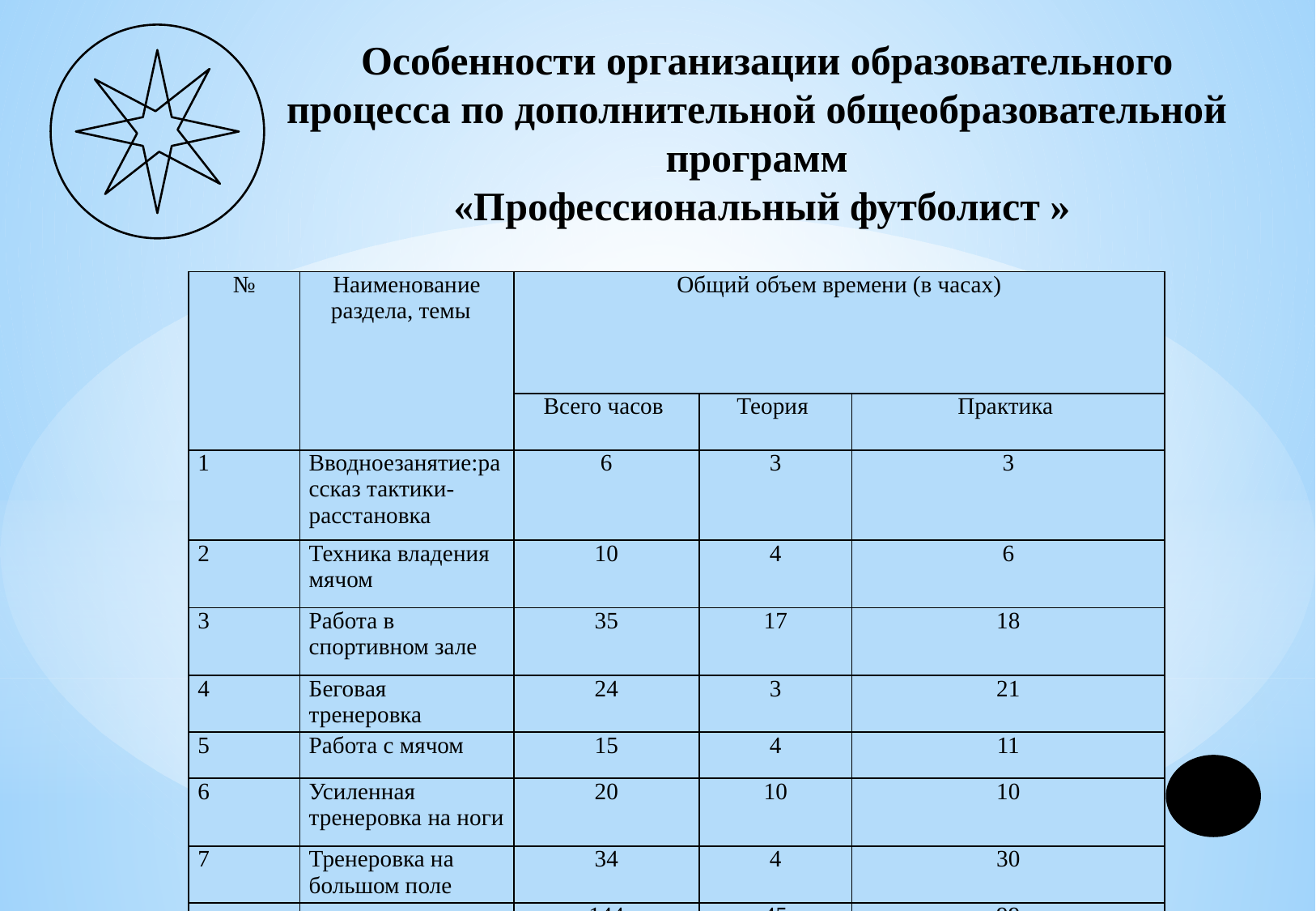

Особенности организации образовательного процесса по дополнительной общеобразовательной  программ
«Профессиональный футболист »

| № | Наименование раздела, темы | Общий объем времени (в часах) |  |  |
| --- | --- | --- | --- | --- |
|  |  | Всего часов | Теория | Практика |
| 1 | Вводноезанятие:рассказ тактики-расстановка | 6 | 3 | 3 |
| 2 | Техника владения мячом | 10 | 4 | 6 |
| 3 | Работа в спортивном зале | 35 | 17 | 18 |
| 4 | Беговая тренеровка | 24 | 3 | 21 |
| 5 | Работа с мячом | 15 | 4 | 11 |
| 6 | Усиленная тренеровка на ноги | 20 | 10 | 10 |
| 7 | Тренеровка на большом поле | 34 | 4 | 30 |
|  | итоги | 144 | 45 | 99 |